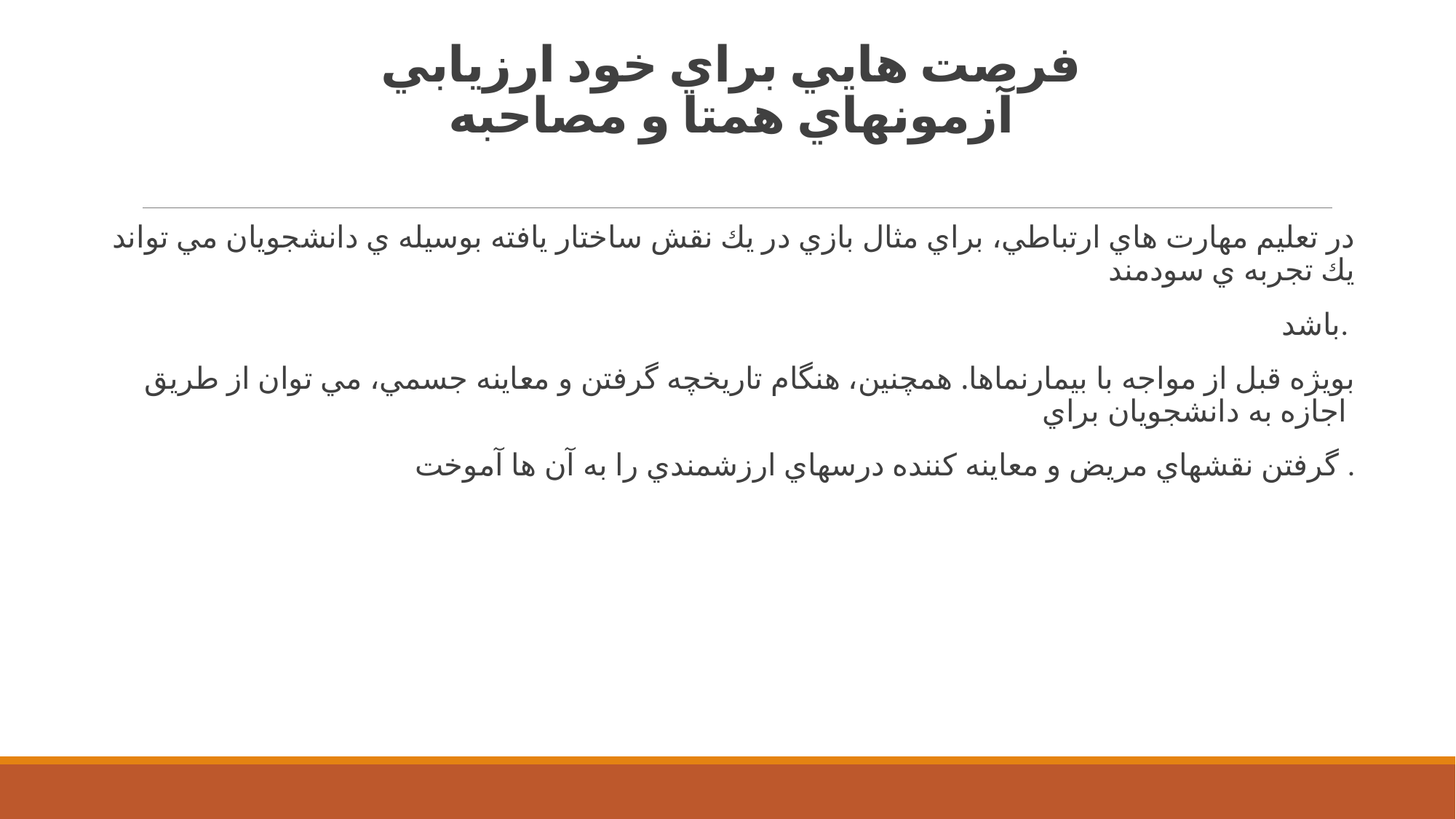

# فرصت هايي براي خود ارزيابي آزمونهاي همتا و مصاحبه
در تعليم مهارت هاي ارتباطي، براي مثال بازي در يك نقش ساختار يافته بوسيله ي دانشجويان مي تواند يك تجربه ي سودمند
 باشد.
 بويژه قبل از مواجه با بيمارنماها. همچنين، هنگام تاريخچه گرفتن و معاينه جسمي، مي توان از طريق اجازه به دانشجويان براي
گرفتن نقشهاي مريض و معاينه كننده درسهاي ارزشمندي را به آن ها آموخت .